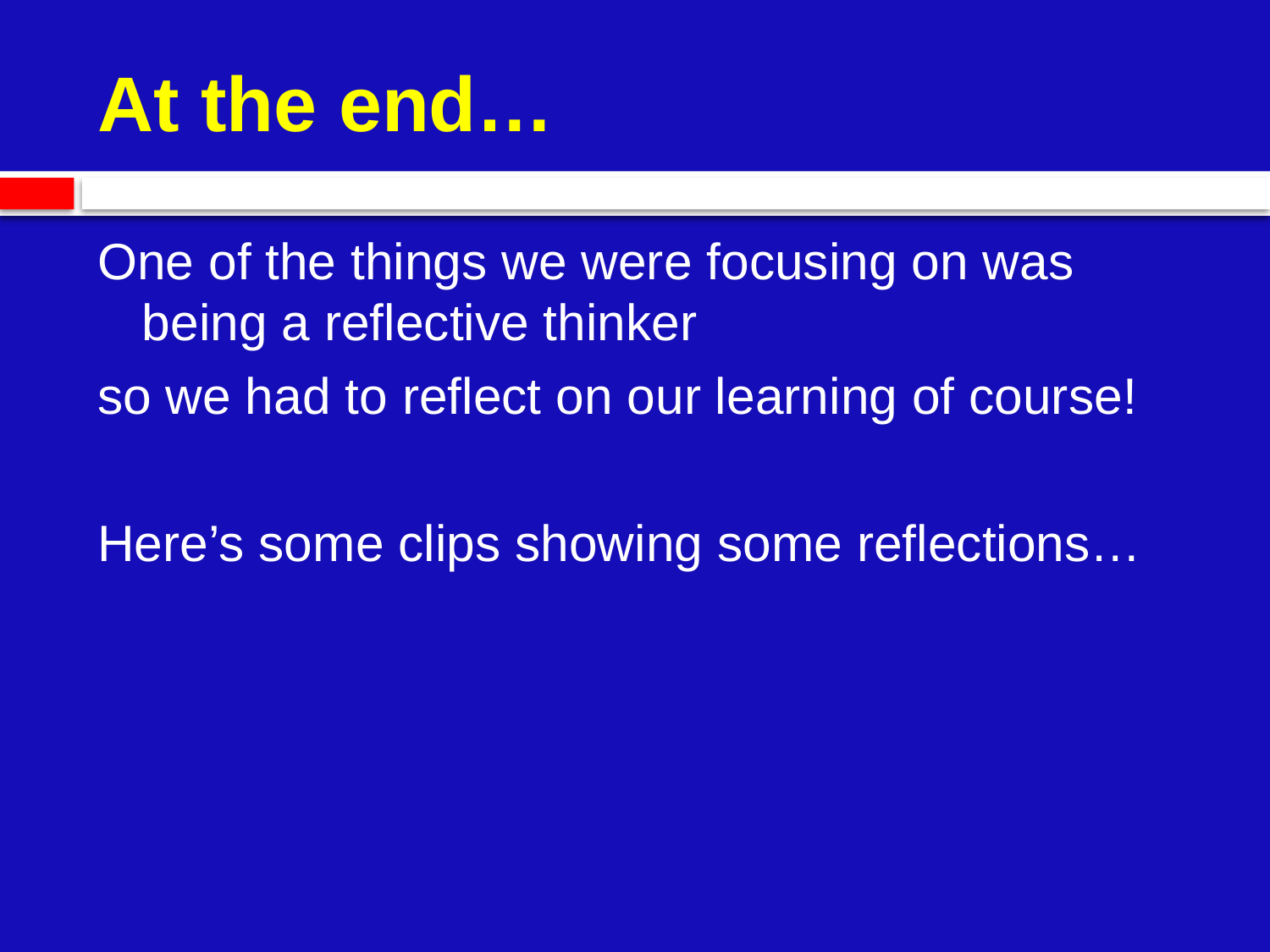

# At the end…
One of the things we were focusing on was being a reflective thinker
so we had to reflect on our learning of course!

Here’s some clips showing some reflections…